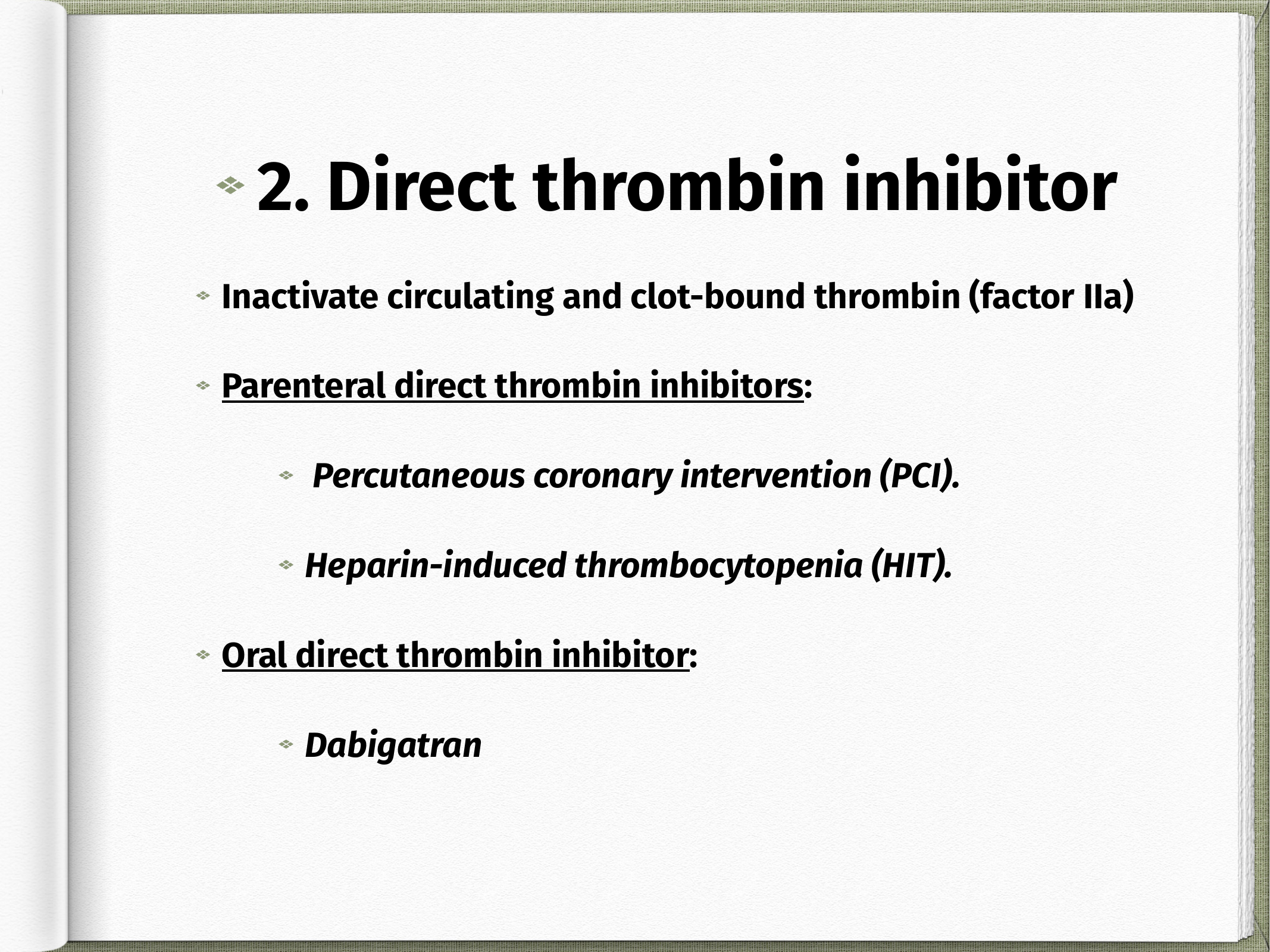

2. Direct thrombin inhibitor
Inactivate circulating and clot-bound thrombin (factor IIa)
Parenteral direct thrombin inhibitors:
 Percutaneous coronary intervention (PCI).
Heparin-induced thrombocytopenia (HIT).
Oral direct thrombin inhibitor:
Dabigatran